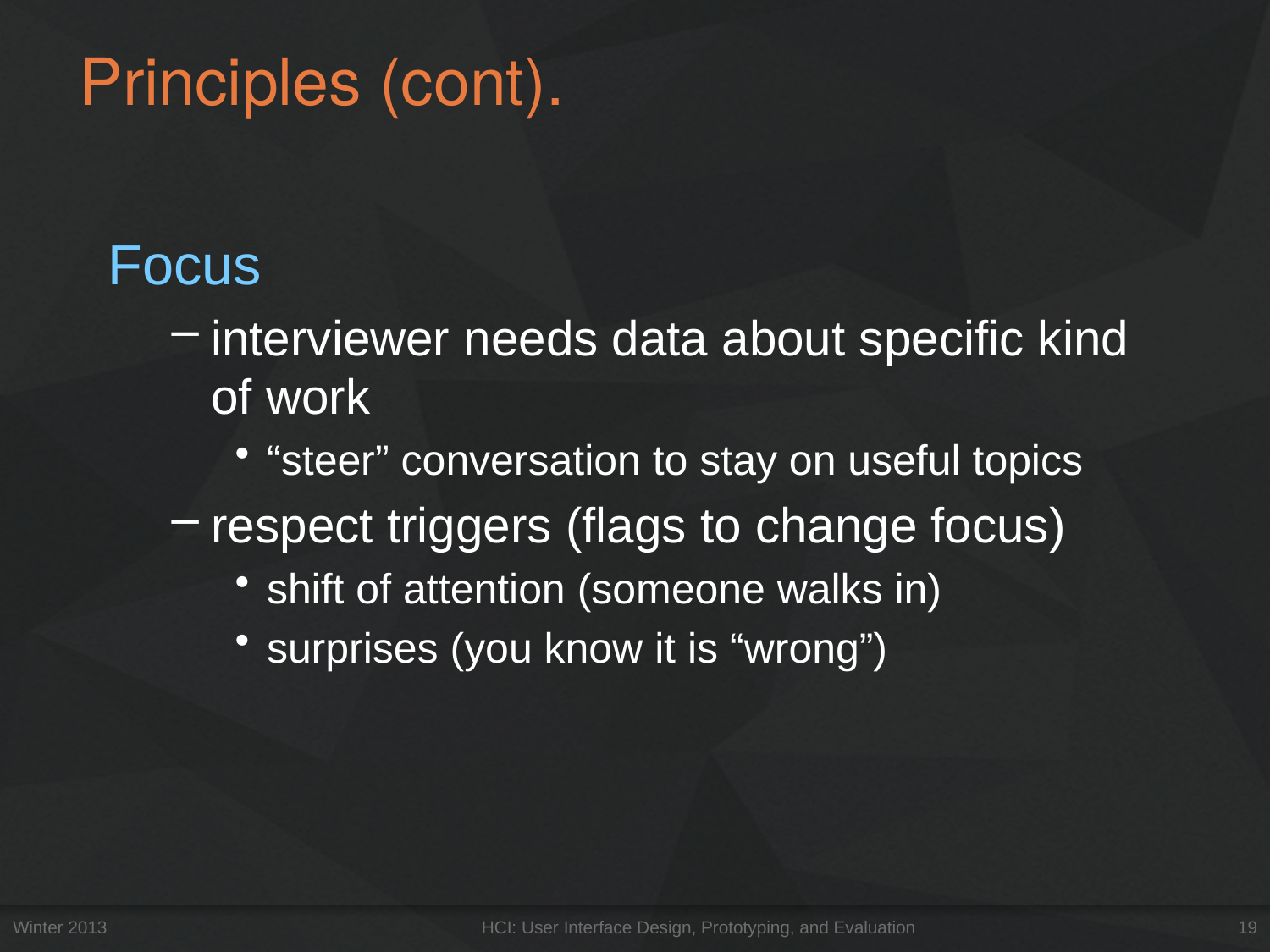

# Principles (cont).
Focus
interviewer needs data about specific kind of work
“steer” conversation to stay on useful topics
respect triggers (flags to change focus)
shift of attention (someone walks in)
surprises (you know it is “wrong”)
Winter 2013
HCI: User Interface Design, Prototyping, and Evaluation
19